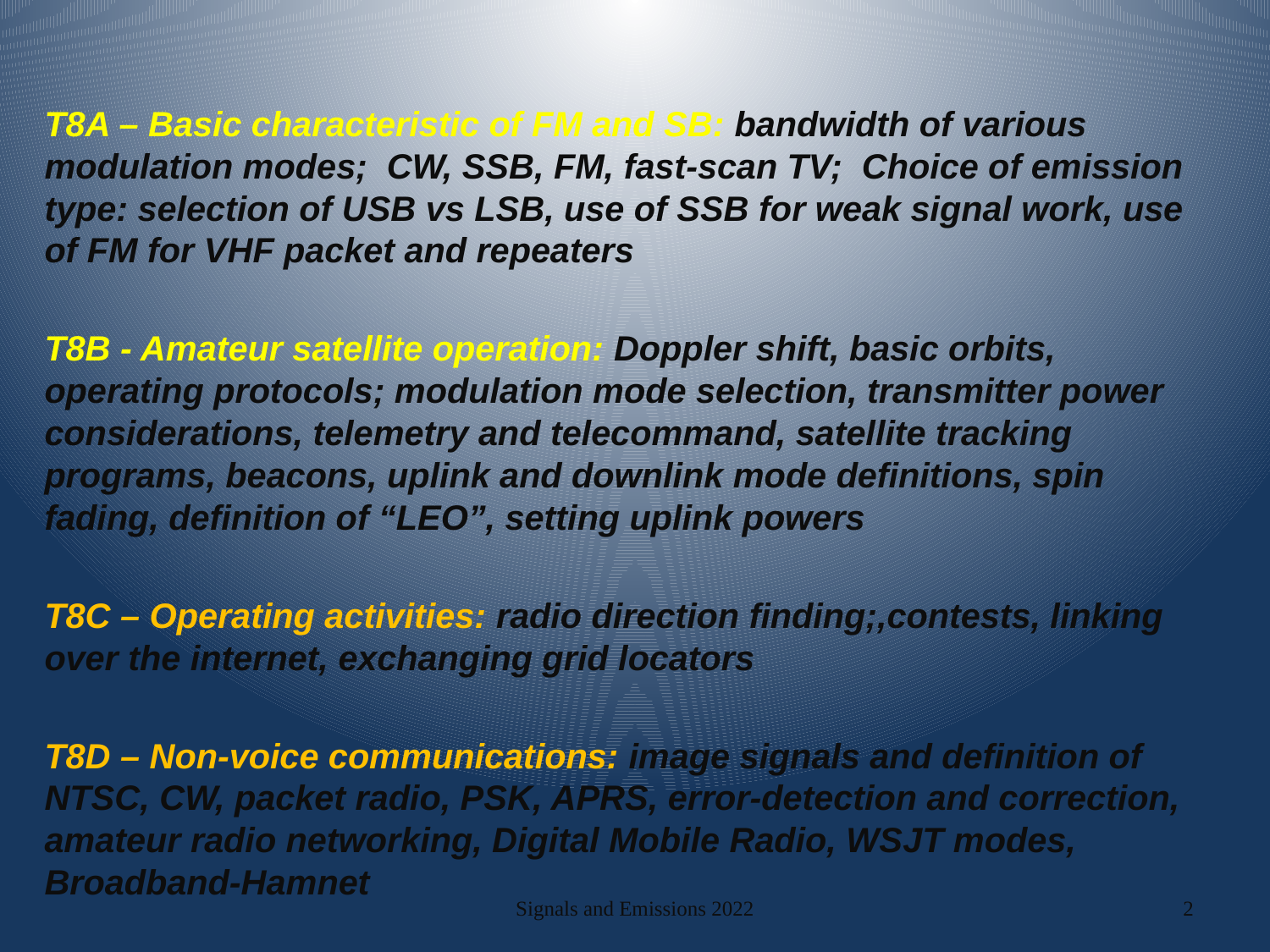

T8A – Basic characteristic of FM and SB: bandwidth of various modulation modes;  CW, SSB, FM, fast-scan TV;  Choice of emission type: selection of USB vs LSB, use of SSB for weak signal work, use of FM for VHF packet and repeaters

T8B - Amateur satellite operation: Doppler shift, basic orbits, operating protocols; modulation mode selection, transmitter power considerations, telemetry and telecommand, satellite tracking programs, beacons, uplink and downlink mode definitions, spin fading, definition of “LEO”, setting uplink powers

T8C – Operating activities: radio direction finding;,contests, linking over the internet, exchanging grid locators

T8D – Non-voice communications: image signals and definition of NTSC, CW, packet radio, PSK, APRS, error-detection and correction, amateur radio networking, Digital Mobile Radio, WSJT modes, Broadband-Hamnet
Signals and Emissions 2022
2